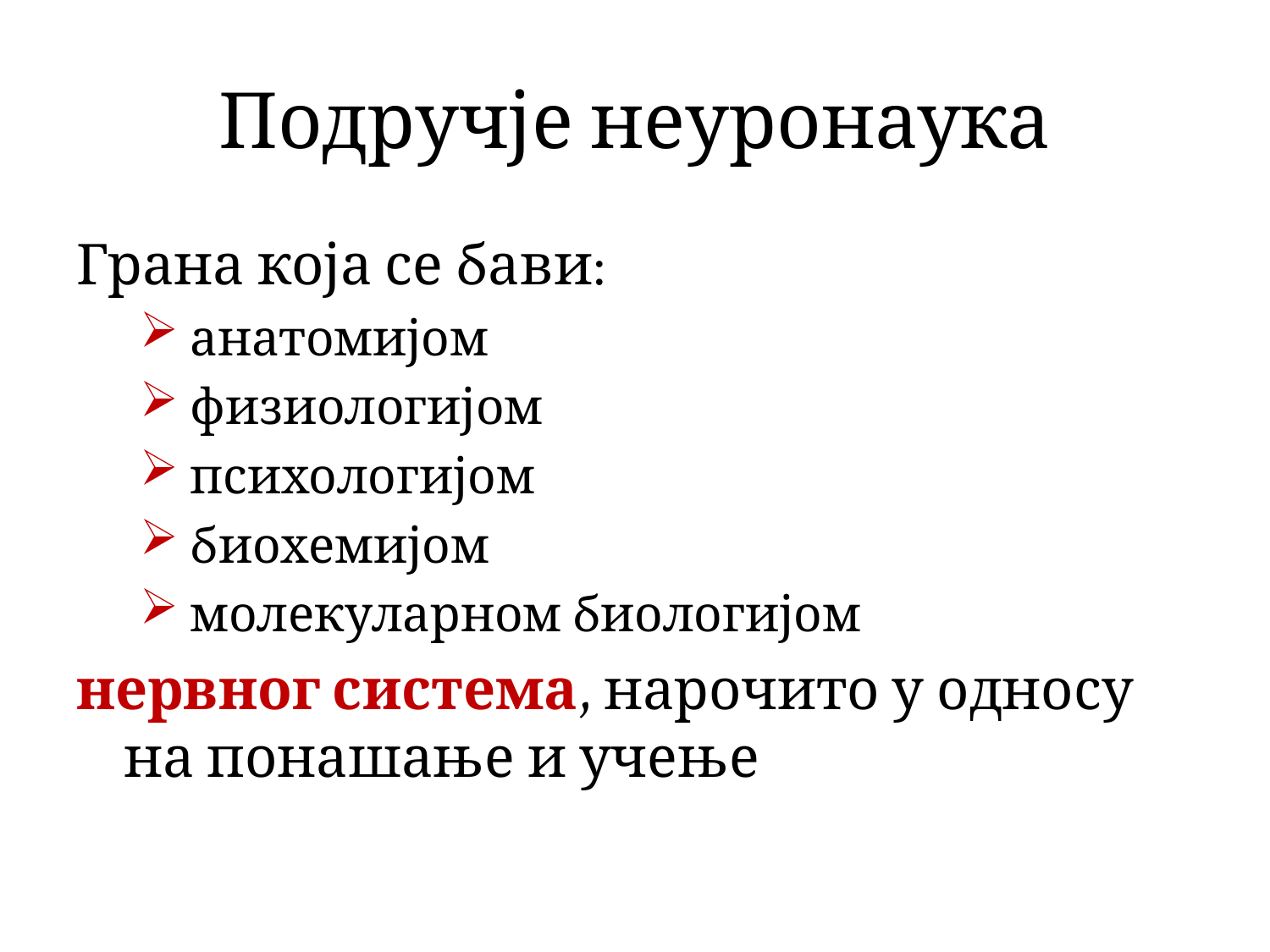

# Подручје неуронаука
Грана која се бави:
 анатомијом
 физиологијом
 психологијом
 биохемијом
 молекуларном биологијом
нервног система, нарочито у односу на понашање и учење